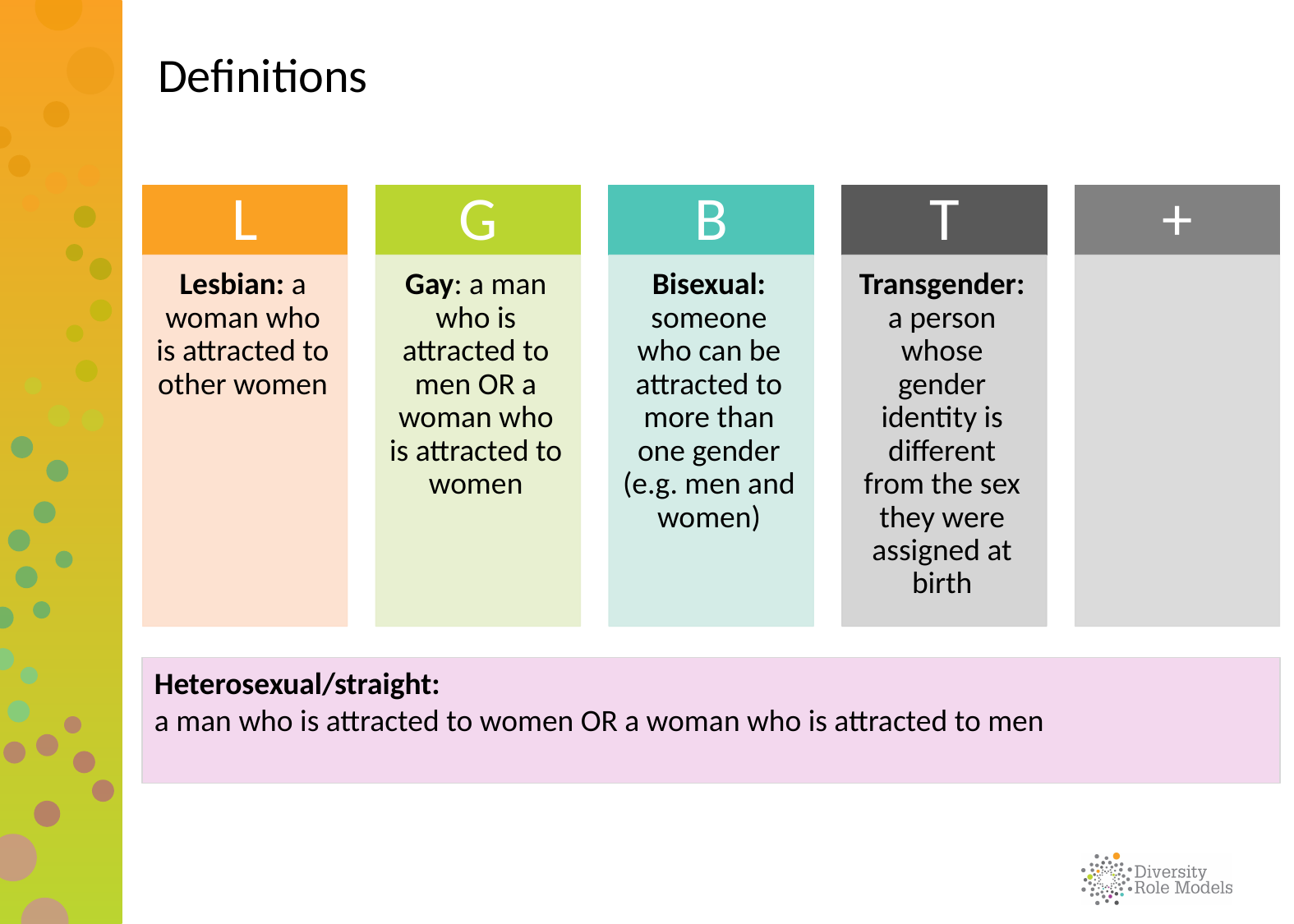

# Definitions
L
Lesbian: a woman who is attracted to other women
G
Gay: a man who is attracted to men OR a woman who is attracted to women
B
Bisexual: someone who can be attracted to more than one gender (e.g. men and women)
T
Transgender: a person whose gender identity is different from the sex they were assigned at birth
+
Heterosexual/straight:
a man who is attracted to women OR a woman who is attracted to men